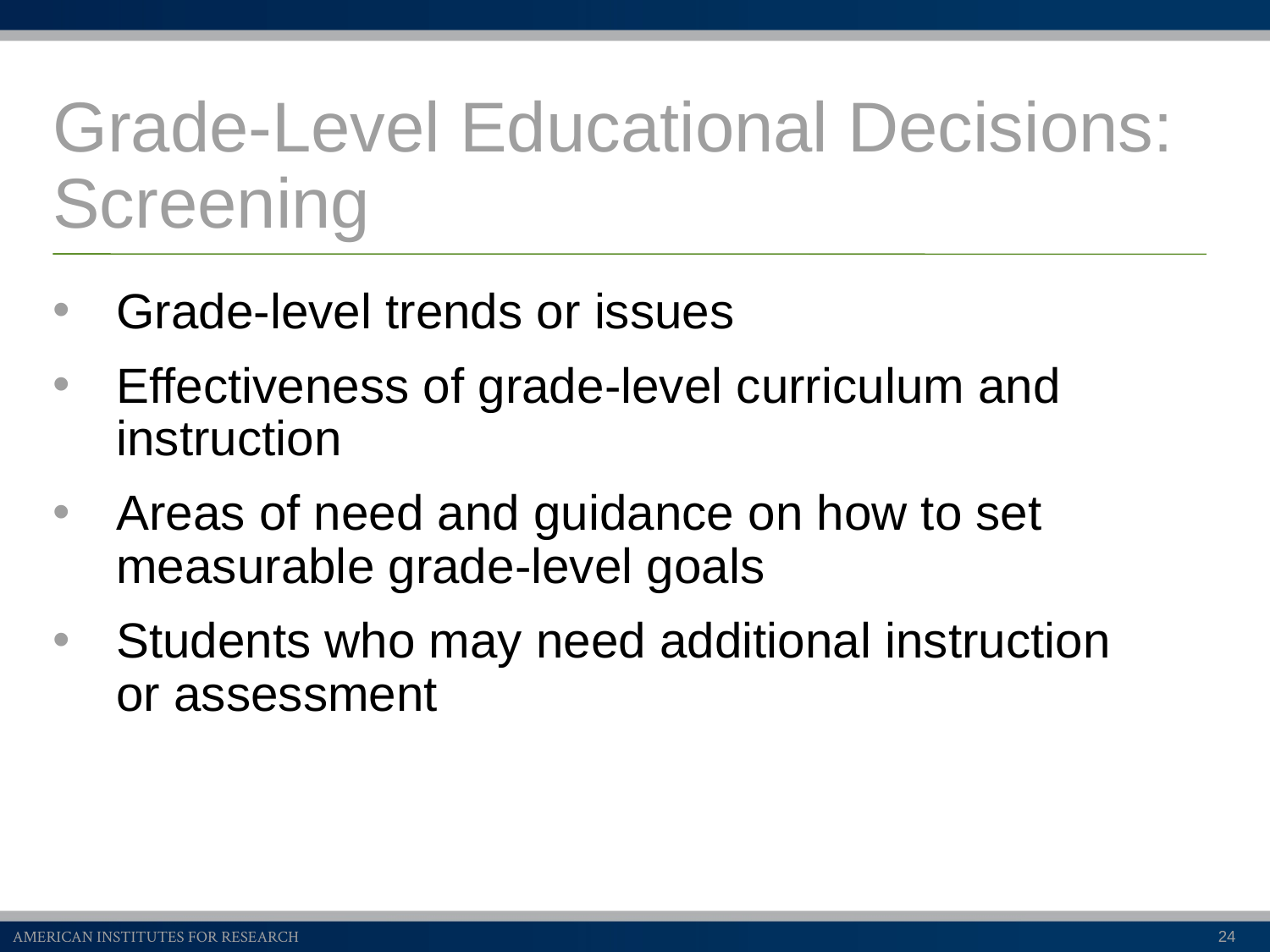

# Grade-Level Educational Decisions: Screening
Grade-level trends or issues
Effectiveness of grade-level curriculum and instruction
Areas of need and guidance on how to set measurable grade-level goals
Students who may need additional instruction
or assessment

24